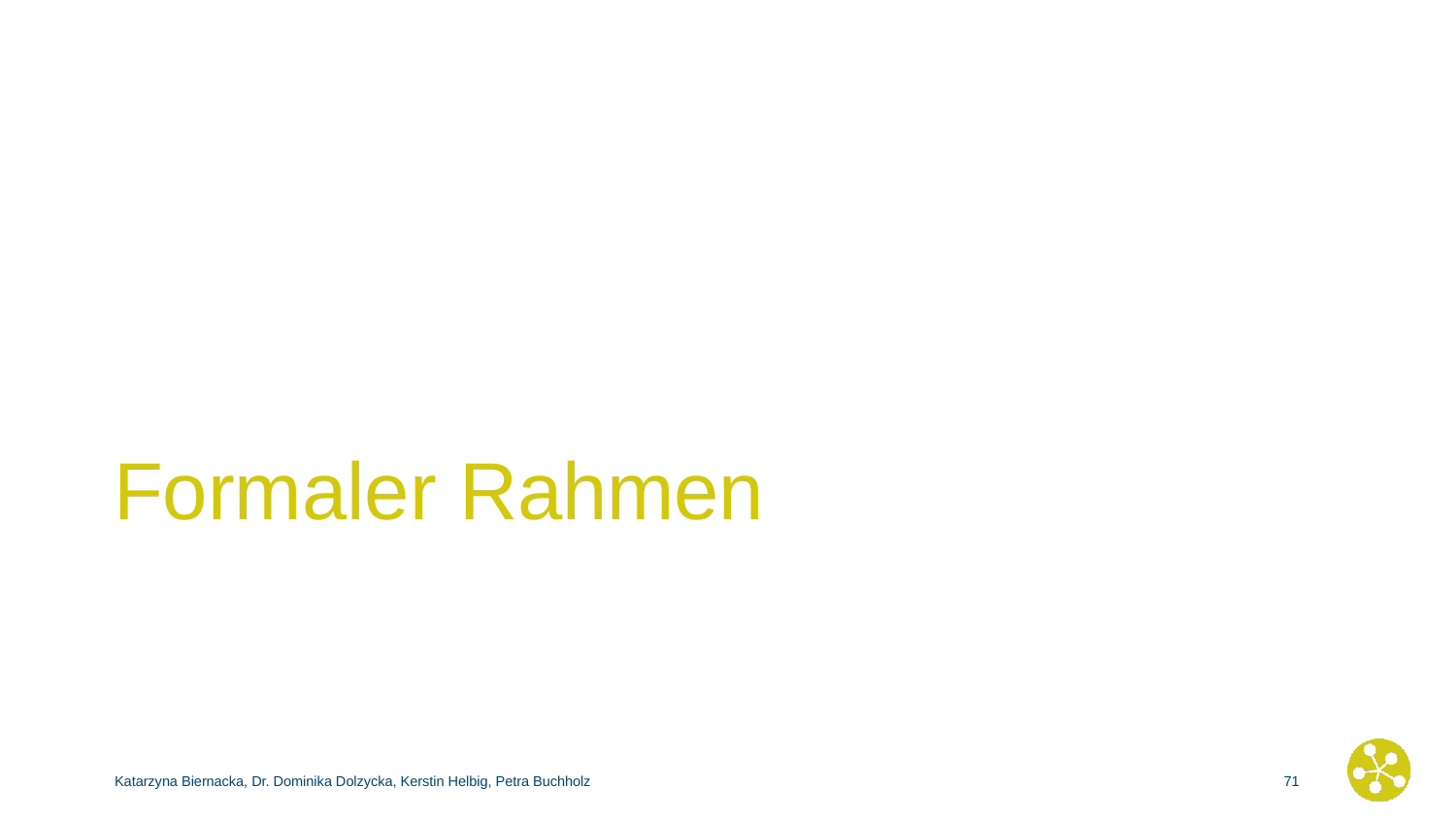

# Formaler Rahmen

Katarzyna Biernacka, Dr. Dominika Dolzycka, Kerstin Helbig, Petra Buchholz
71